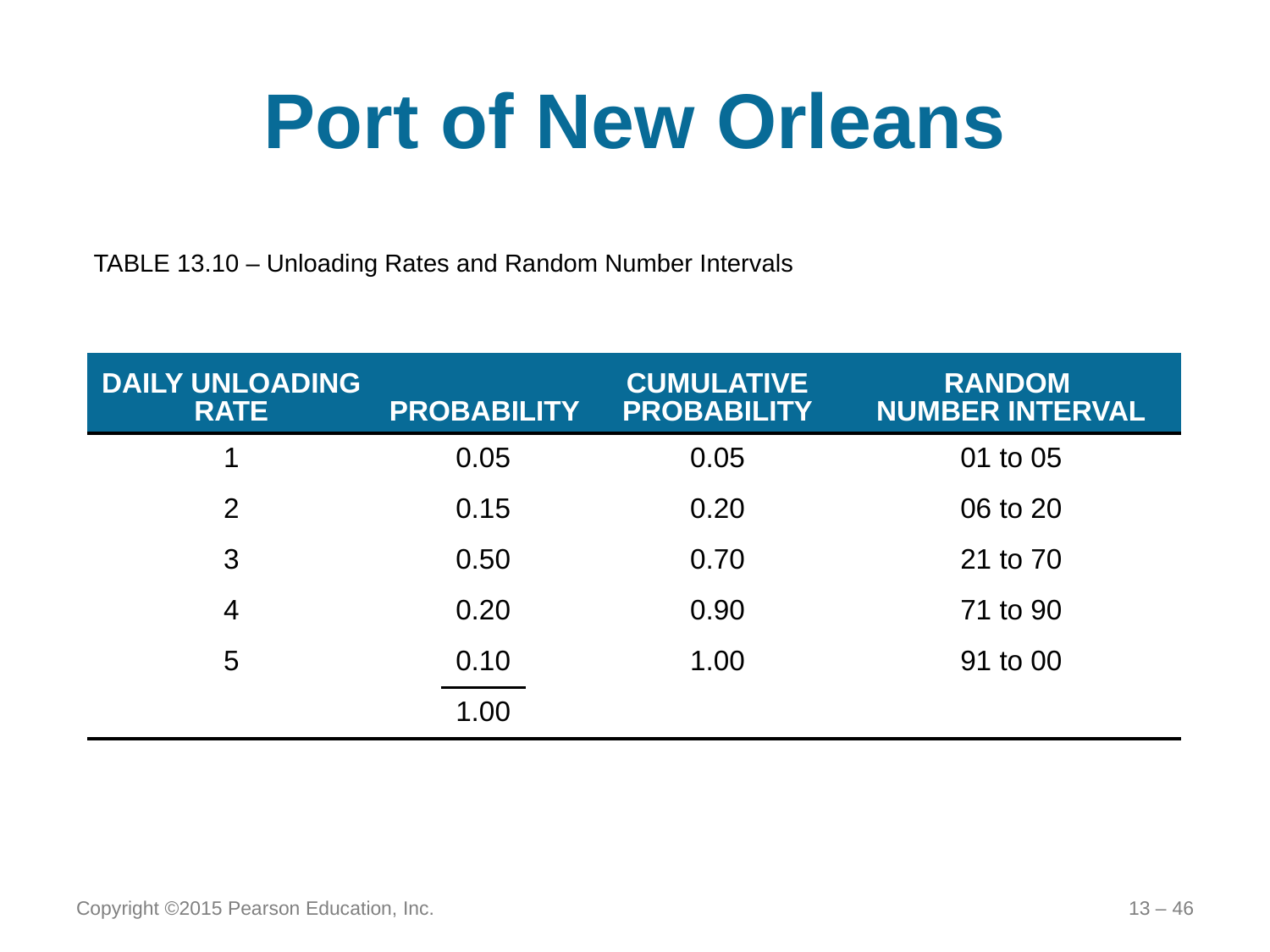

# Port of New Orleans
TABLE 13.10 – Unloading Rates and Random Number Intervals
| DAILY UNLOADING RATE | PROBABILITY |  |  | CUMULATIVE PROBABILITY | RANDOM NUMBER INTERVAL |
| --- | --- | --- | --- | --- | --- |
| 1 |  | 0.05 |  | 0.05 | 01 to 05 |
| 2 |  | 0.15 |  | 0.20 | 06 to 20 |
| 3 |  | 0.50 |  | 0.70 | 21 to 70 |
| 4 |  | 0.20 |  | 0.90 | 71 to 90 |
| 5 |  | 0.10 |  | 1.00 | 91 to 00 |
|  |  | 1.00 |  |  |  |
Copyright ©2015 Pearson Education, Inc.
13 – 46